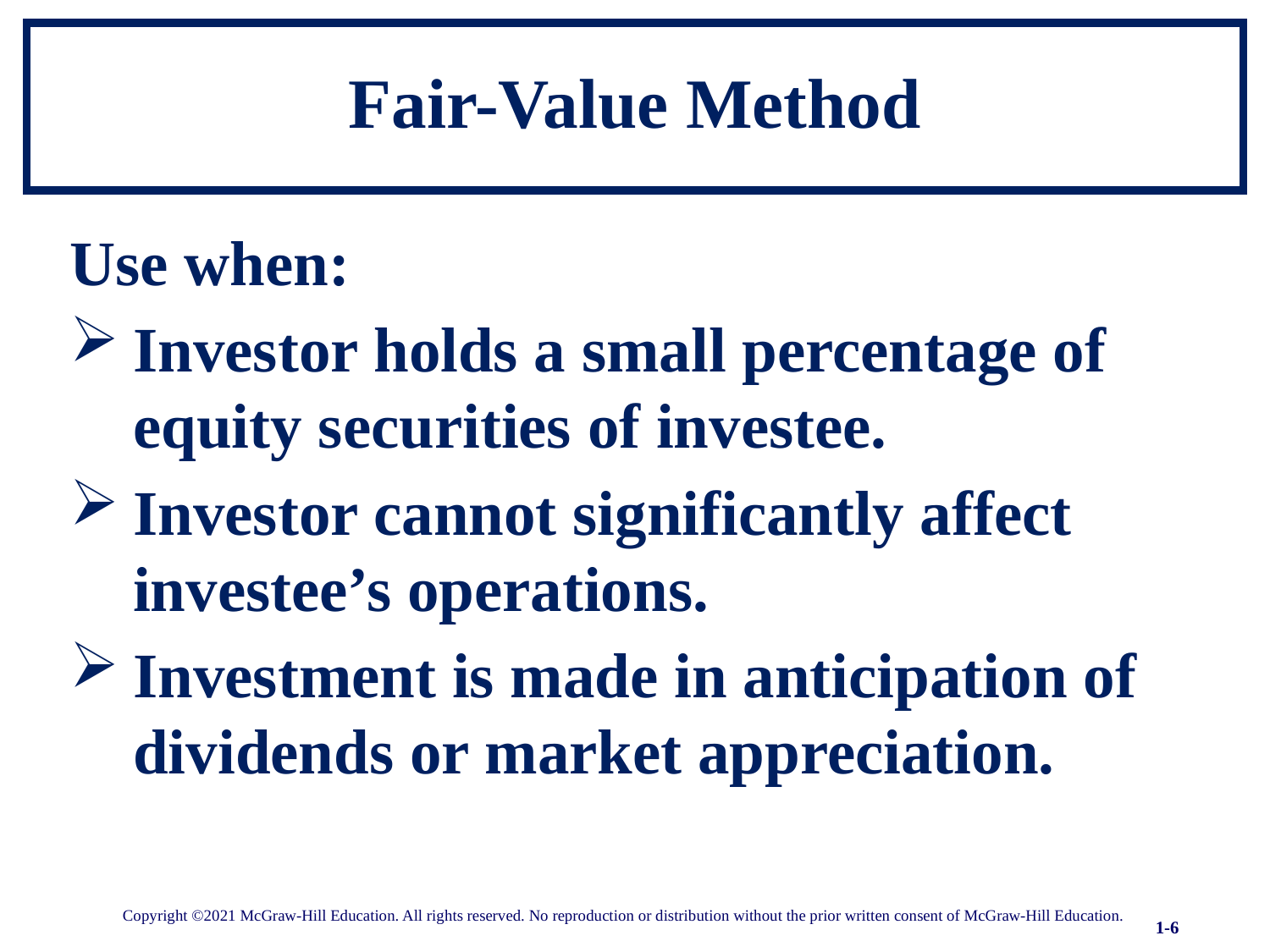

# Fair-Value Method
Use when:
Investor holds a small percentage of equity securities of investee.
Investor cannot significantly affect investee’s operations.
Investment is made in anticipation of dividends or market appreciation.
Copyright ©2021 McGraw-Hill Education. All rights reserved. No reproduction or distribution without the prior written consent of McGraw-Hill Education.
1-6